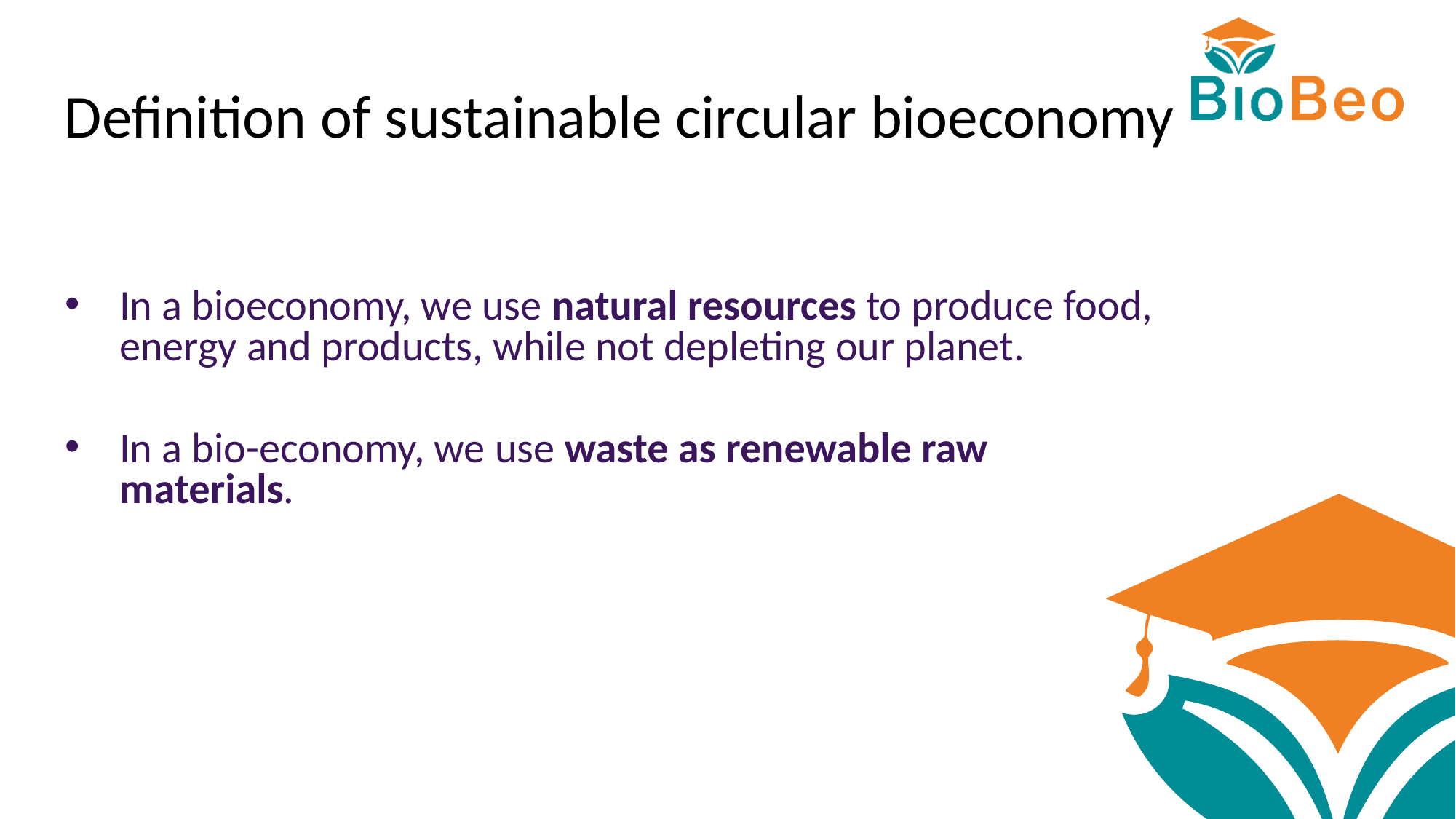

Definition of sustainable circular bioeconomy
In a bioeconomy, we use natural resources to produce food, energy and products, while not depleting our planet.
In a bio-economy, we use waste as renewable raw materials.